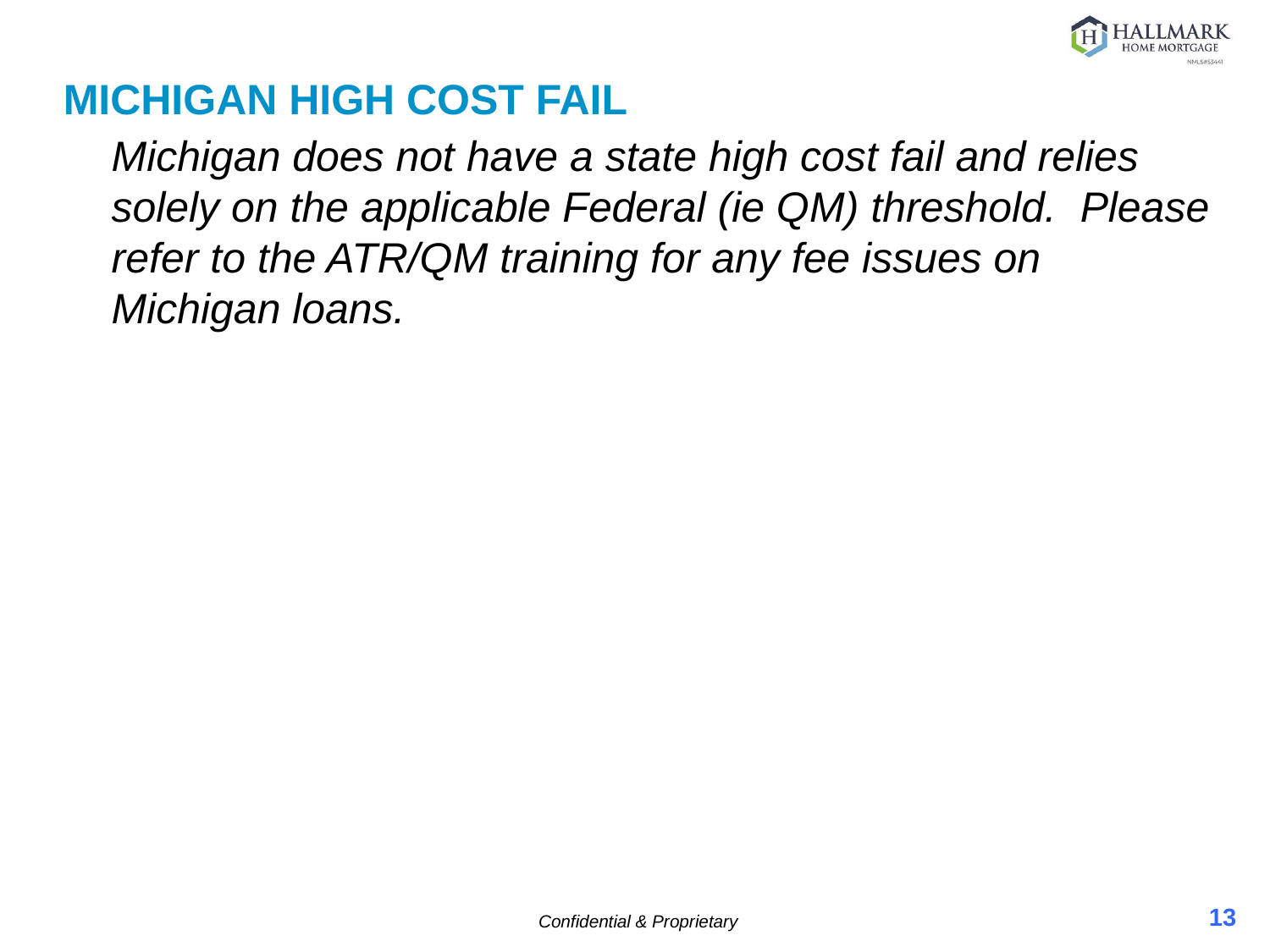

# Michigan High Cost Fail
	Michigan does not have a state high cost fail and relies solely on the applicable Federal (ie QM) threshold.  Please refer to the ATR/QM training for any fee issues on Michigan loans.

13